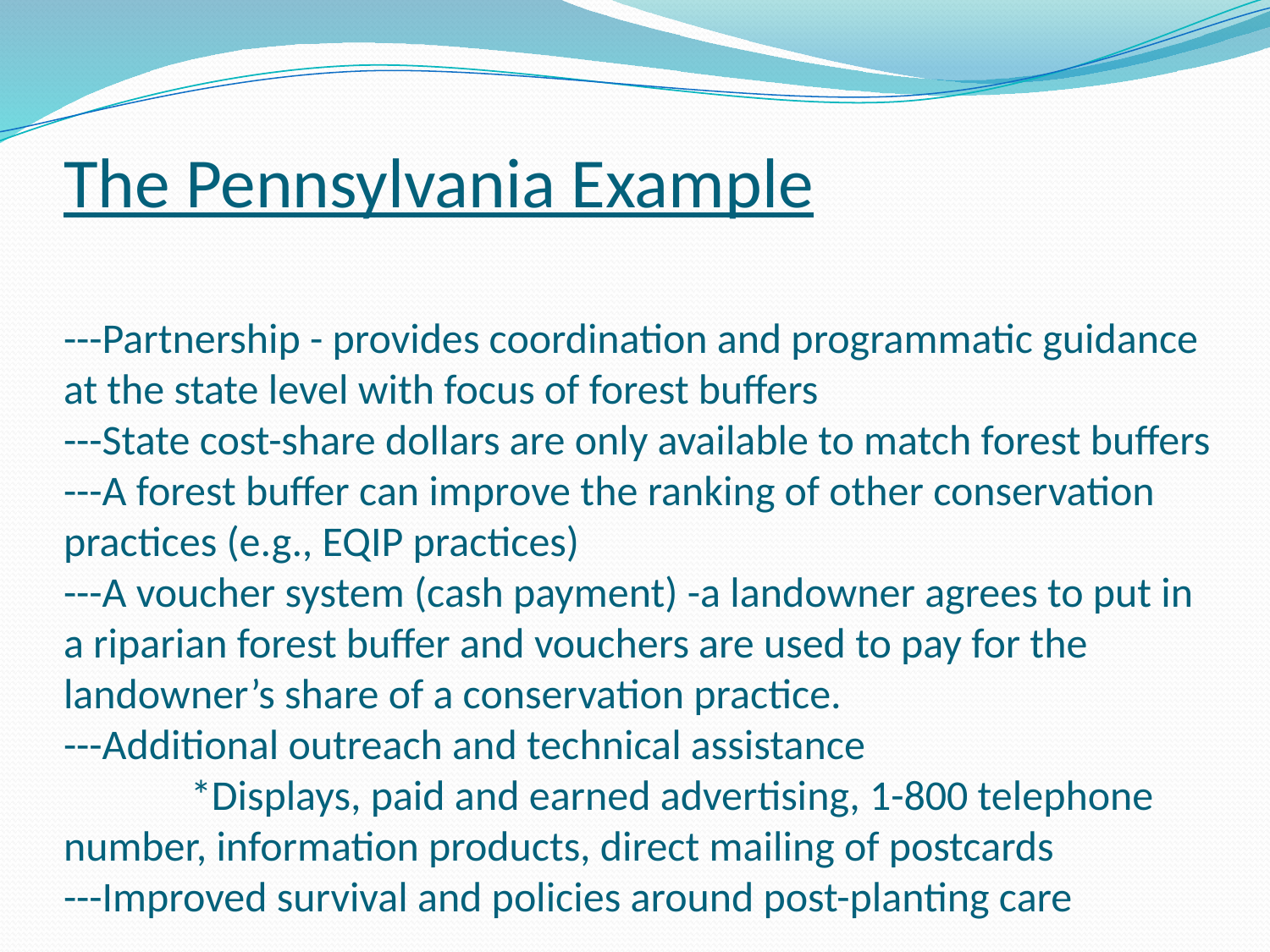

# The Pennsylvania Example ---Partnership - provides coordination and programmatic guidance at the state level with focus of forest buffers ---State cost-share dollars are only available to match forest buffers ---A forest buffer can improve the ranking of other conservation practices (e.g., EQIP practices) ---A voucher system (cash payment) -a landowner agrees to put in a riparian forest buffer and vouchers are used to pay for the landowner’s share of a conservation practice. ---Additional outreach and technical assistance *Displays, paid and earned advertising, 1-800 telephone number, information products, direct mailing of postcards ---Improved survival and policies around post-planting care